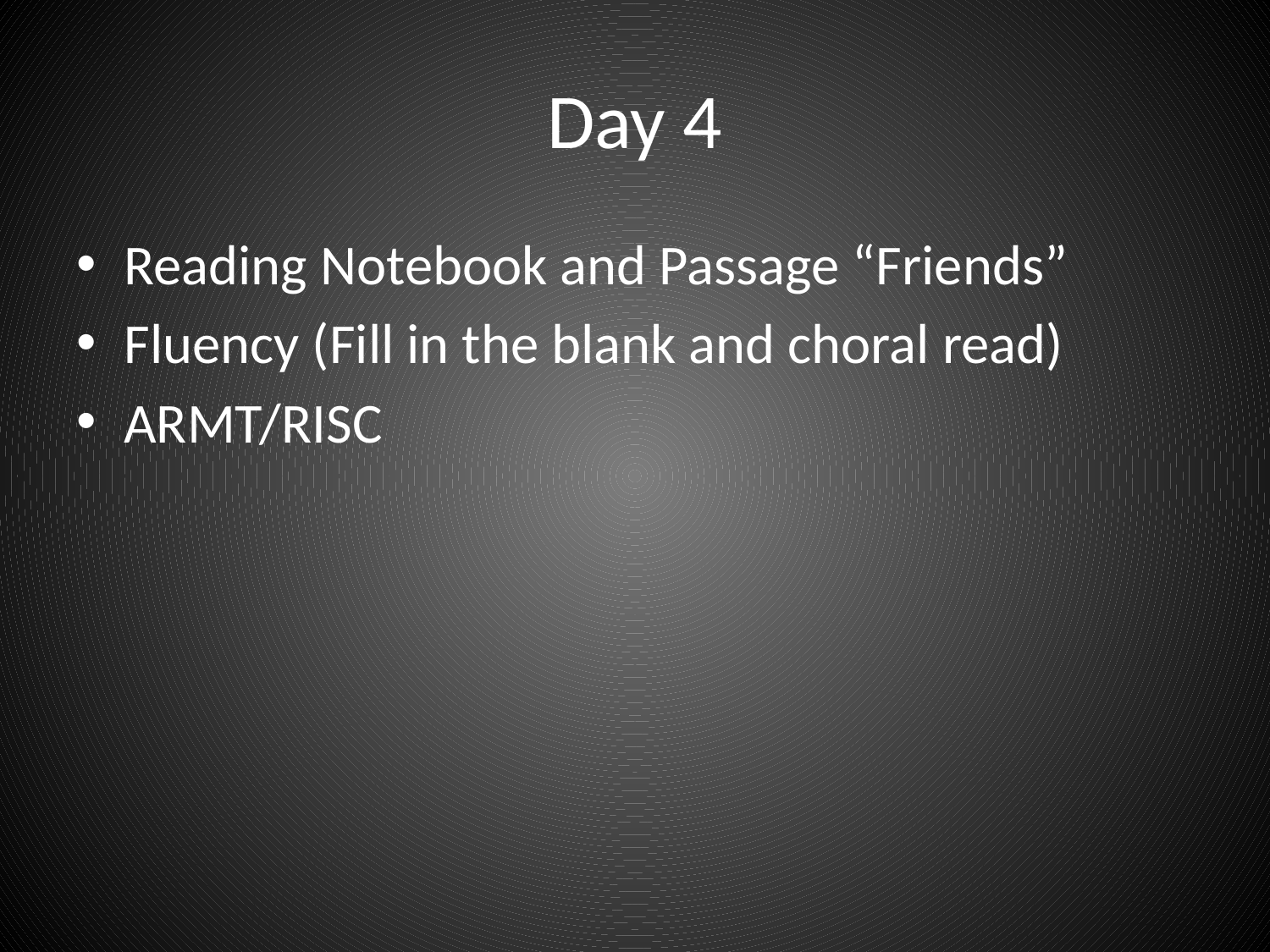

# Day 4
Reading Notebook and Passage “Friends”
Fluency (Fill in the blank and choral read)
ARMT/RISC